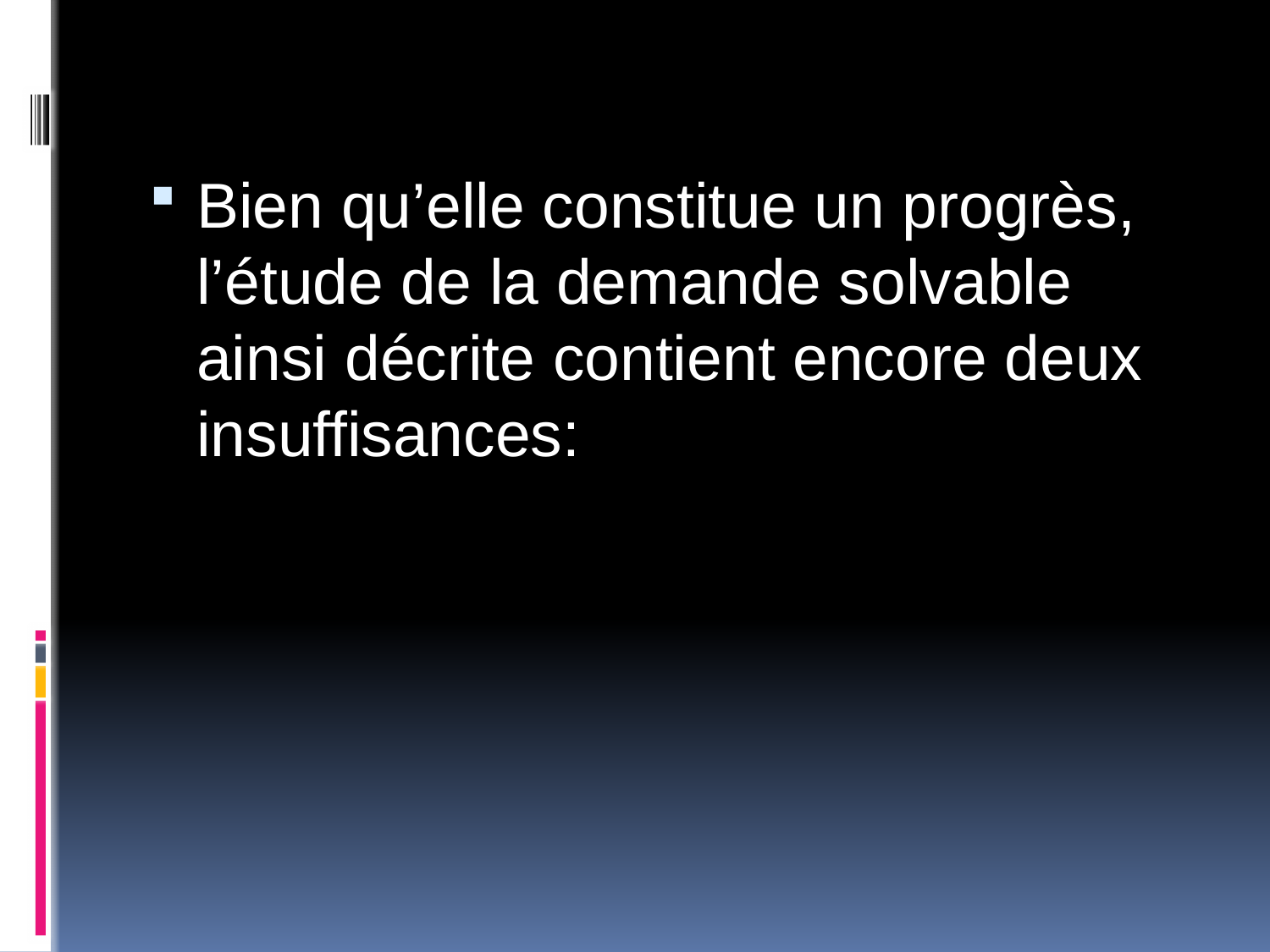

#
Bien qu’elle constitue un progrès, l’étude de la demande solvable ainsi décrite contient encore deux insuffisances: